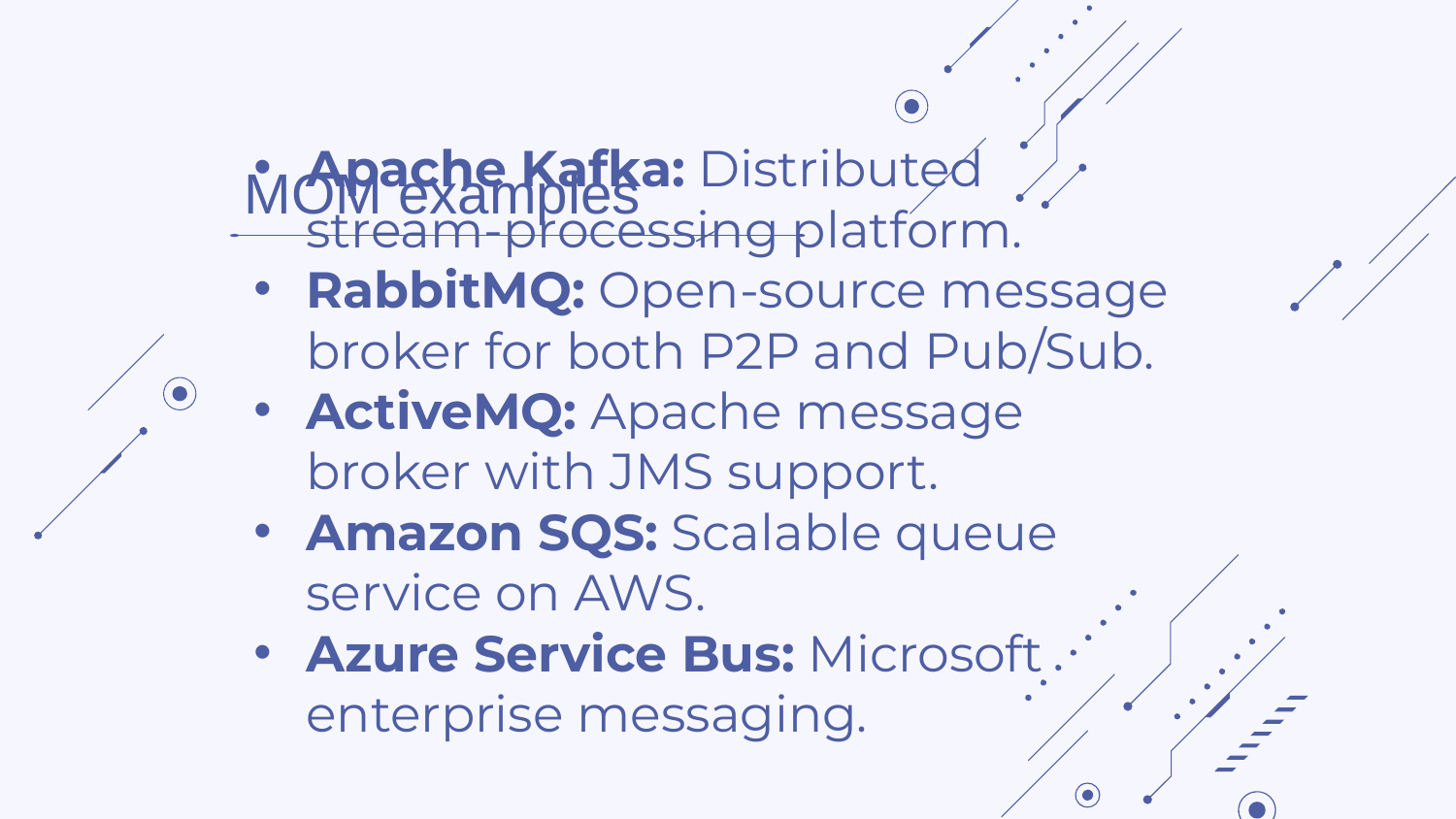

MOM examples

Apache Kafka: Distributed stream-processing platform.
RabbitMQ: Open-source message broker for both P2P and Pub/Sub.
ActiveMQ: Apache message broker with JMS support.
Amazon SQS: Scalable queue service on AWS.
Azure Service Bus: Microsoft enterprise messaging.